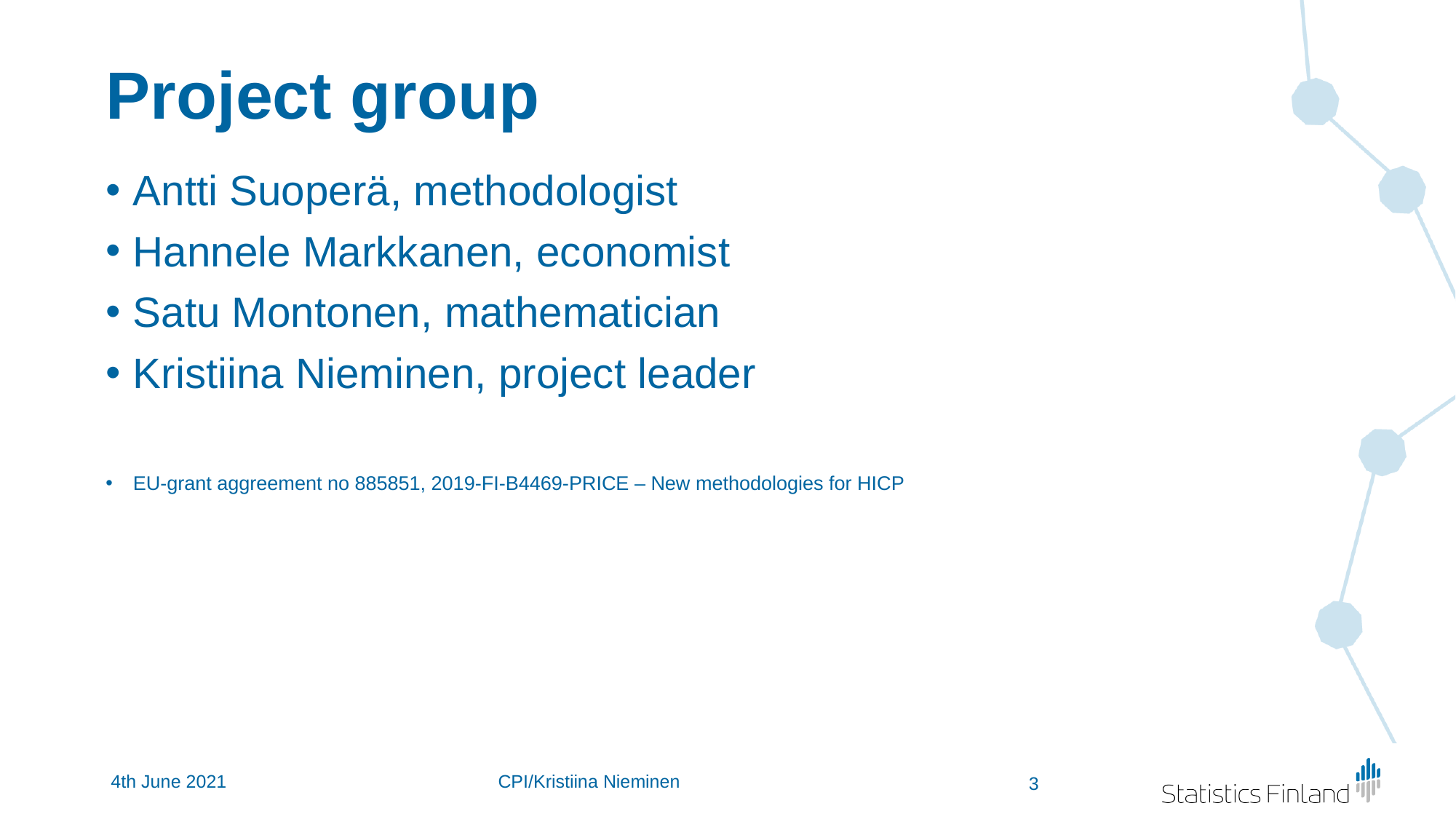

# Project group
Antti Suoperä, methodologist
Hannele Markkanen, economist
Satu Montonen, mathematician
Kristiina Nieminen, project leader

EU-grant aggreement no 885851, 2019-FI-B4469-PRICE – New methodologies for HICP
4th June 2021
CPI/Kristiina Nieminen
3